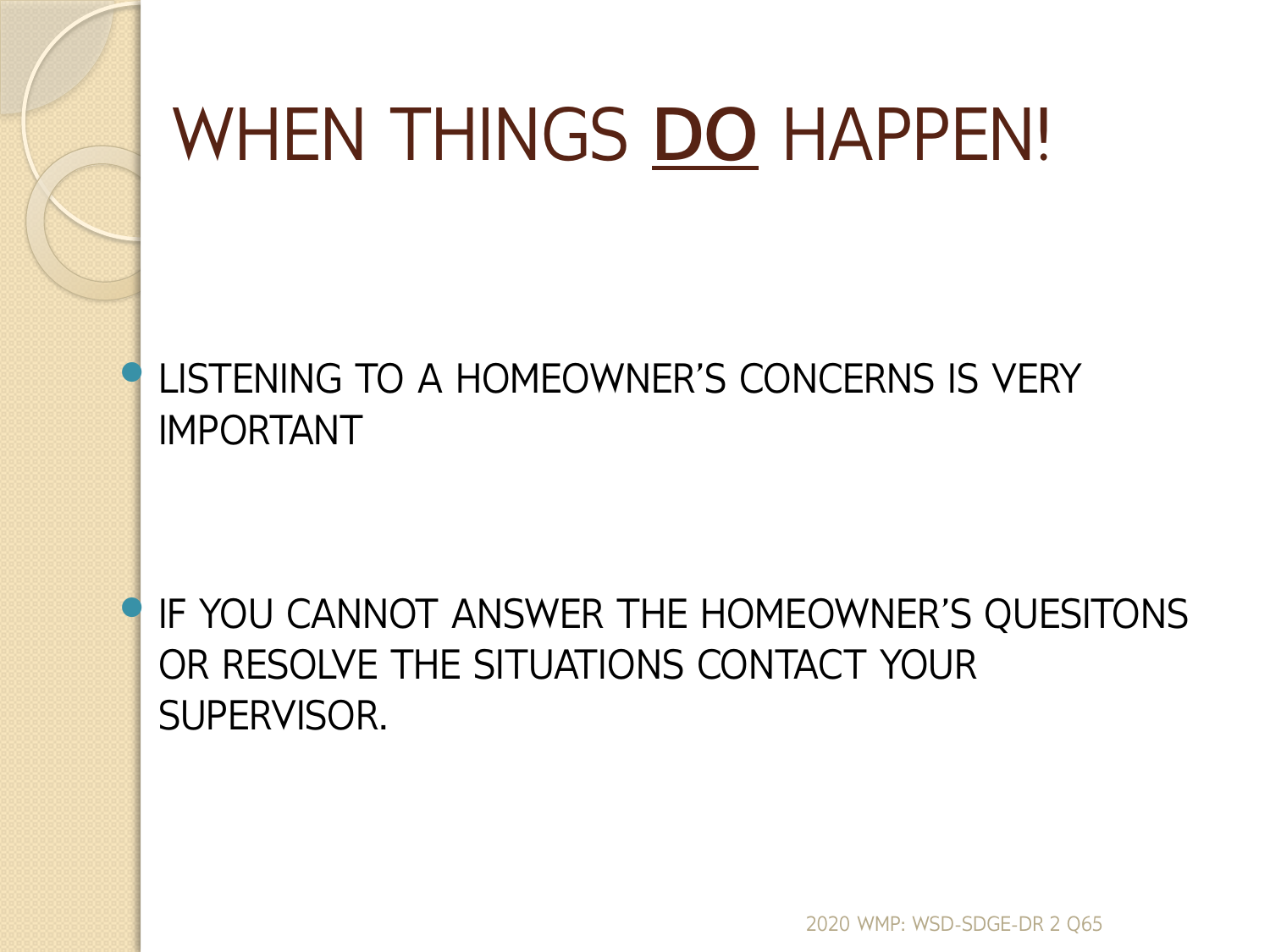

# WHEN THINGS DO HAPPEN!

LISTENING TO A HOMEOWNER’S CONCERNS IS VERY IMPORTANT

IF YOU CANNOT ANSWER THE HOMEOWNER’S QUESITONS OR RESOLVE THE SITUATIONS CONTACT YOUR SUPERVISOR.
2020 WMP: WSD-SDGE-DR 2 Q65